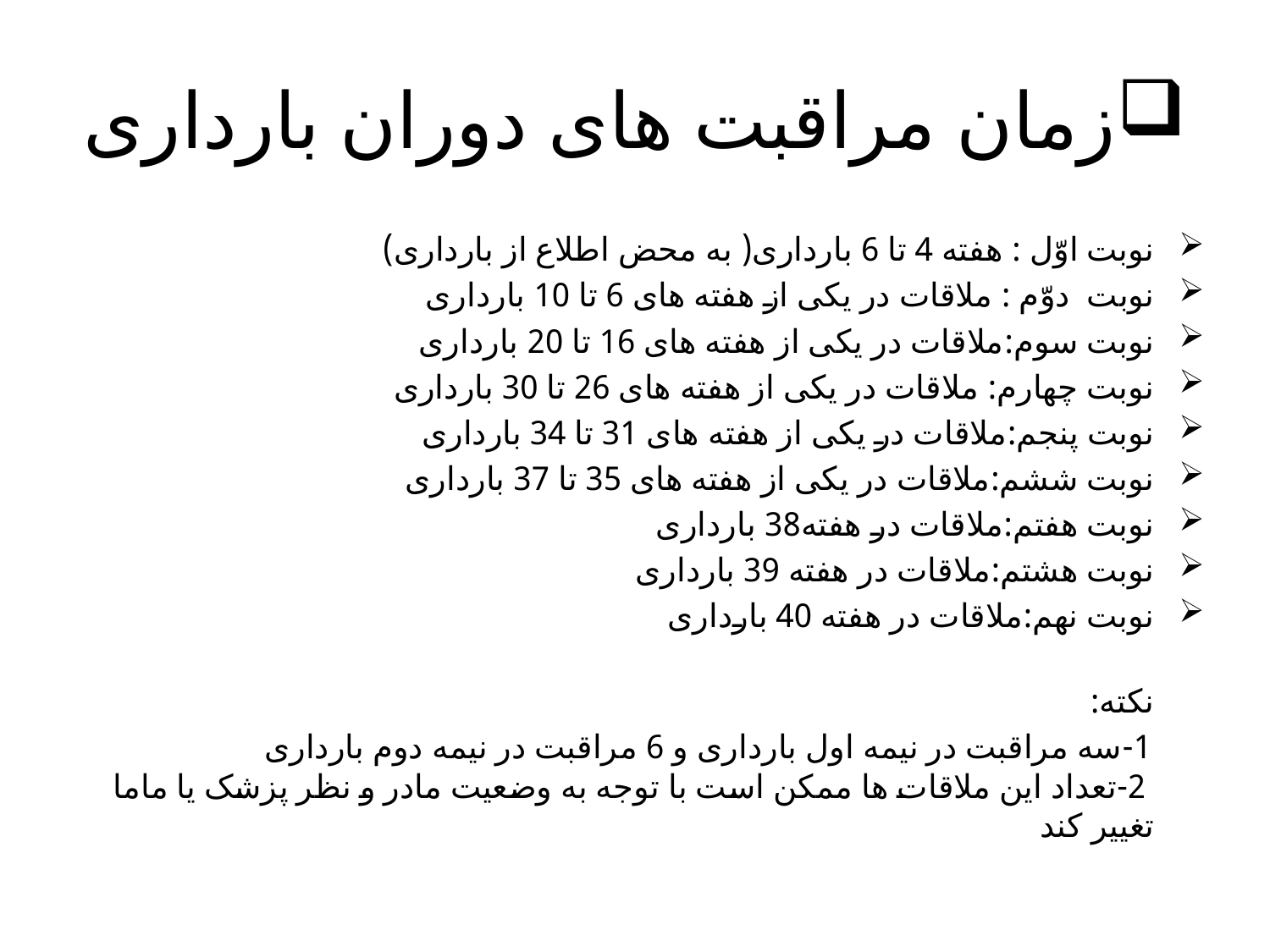

# زمان مراقبت های دوران بارداری
نوبت اوّل : هفته 4 تا 6 بارداری( به محض اطلاع از بارداری)
نوبت  دوّم : ملاقات در یکی از هفته های 6 تا 10 بارداری
نوبت سوم:ملاقات در یکی از هفته های 16 تا 20 بارداری
نوبت چهارم: ملاقات در یکی از هفته های 26 تا 30 بارداری
نوبت پنجم:ملاقات در یکی از هفته های 31 تا 34 بارداری
نوبت ششم:ملاقات در یکی از هفته های 35 تا 37 بارداری
نوبت هفتم:ملاقات در هفته38 بارداری
نوبت هشتم:ملاقات در هفته 39 بارداری
نوبت نهم:ملاقات در هفته 40 بارداری
نکته:
     1-سه مراقبت در نیمه اول بارداری و 6 مراقبت در نیمه دوم بارداری                        2-تعداد این ملاقات ها ممکن است با توجه به وضعیت مادر و نظر پزشک یا ماما تغییر کند